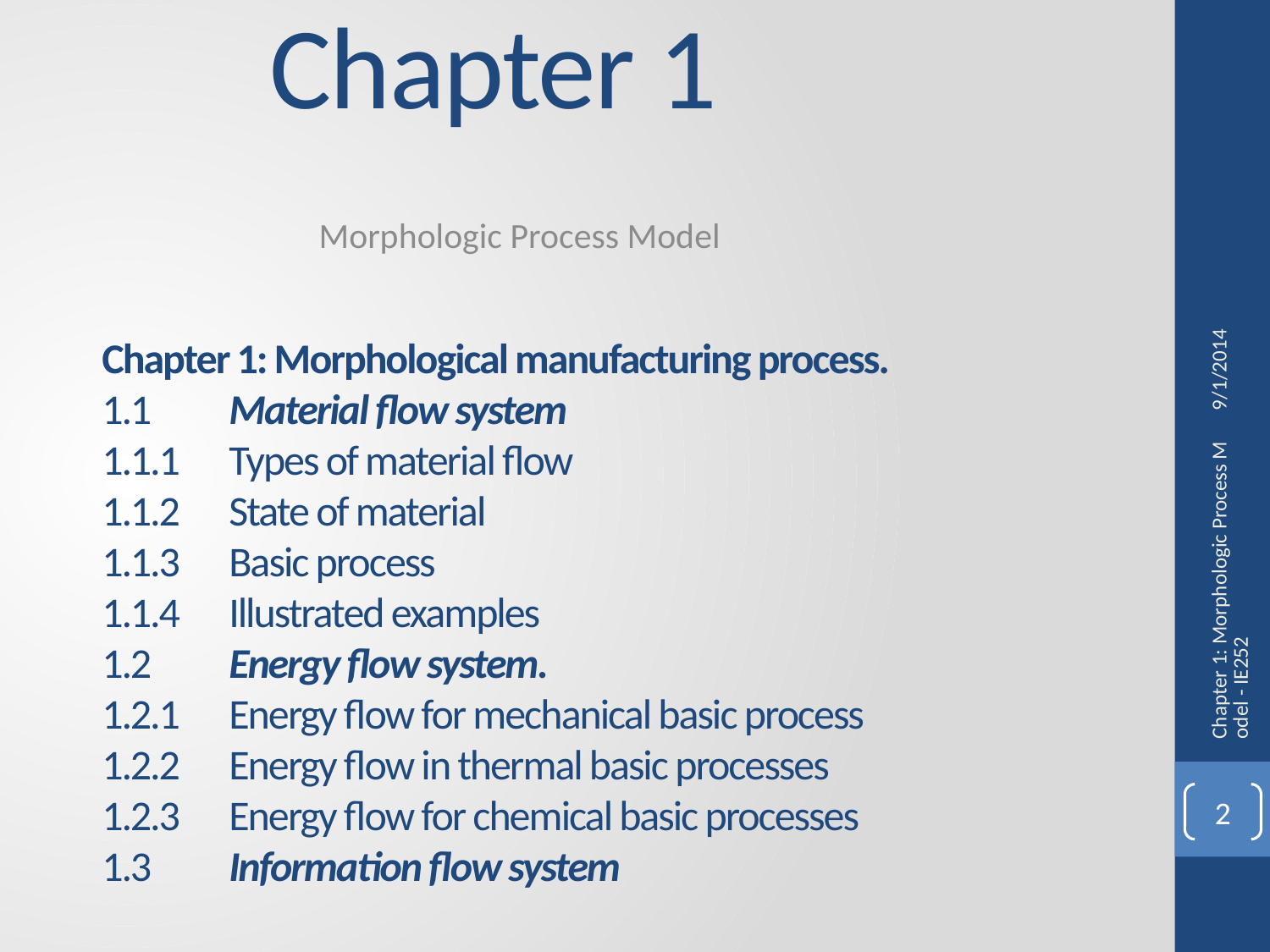

Chapter 1
          Morphologic Process Model
Chapter 1: Morphological manufacturing process.
1.1	Material flow system
1.1.1	Types of material flow
1.1.2	State of material
1.1.3	Basic process
1.1.4	Illustrated examples
1.2	Energy flow system.
1.2.1	Energy flow for mechanical basic process
1.2.2	Energy flow in thermal basic processes
1.2.3	Energy flow for chemical basic processes
1.3	Information flow system
9/1/2014
Chapter 1: Morphologic Process Model - IE252
2